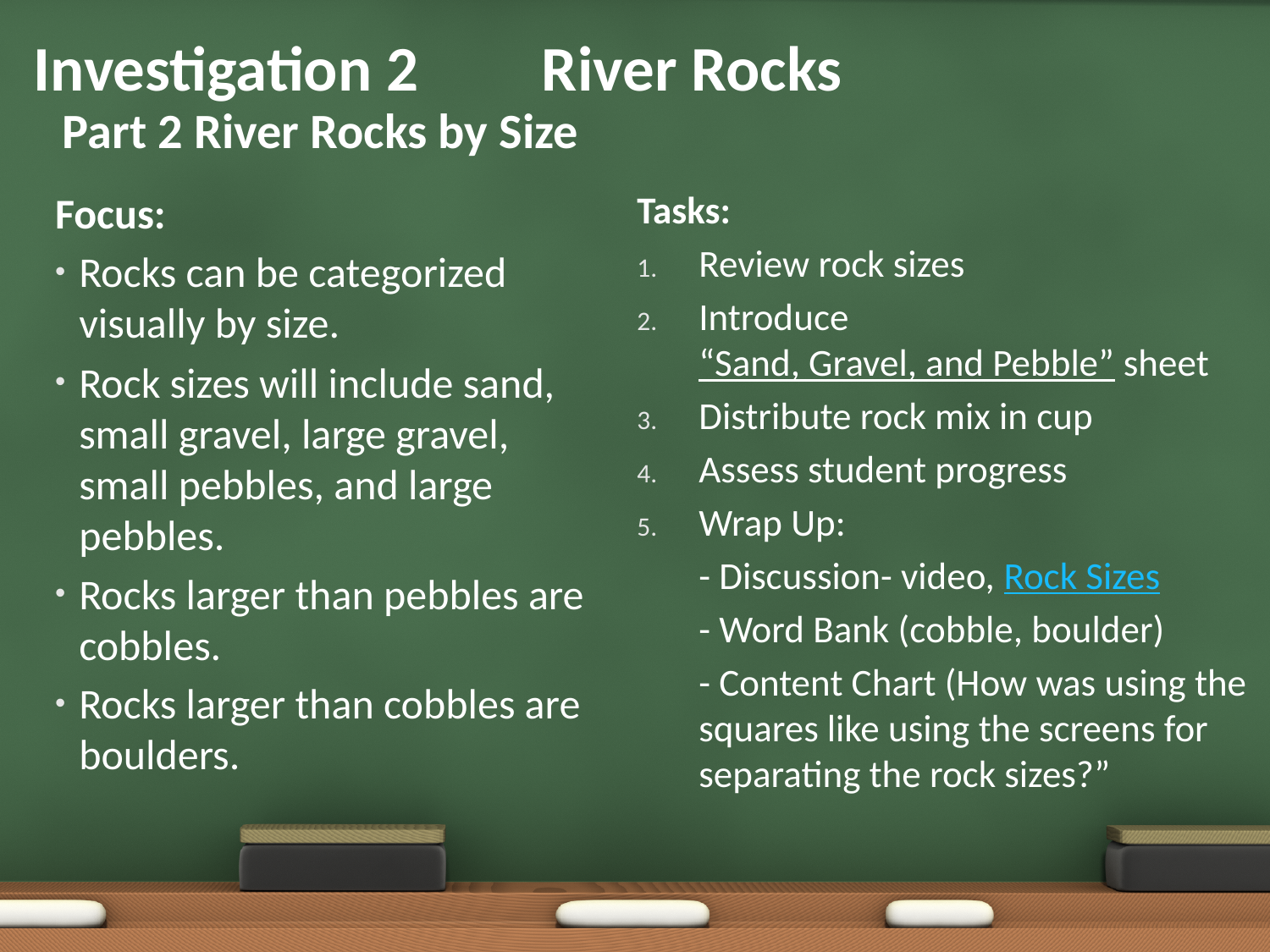

# Investigation 2	River Rocks
Part 2 River Rocks by Size
Focus:
Rocks can be categorized visually by size.
Rock sizes will include sand, small gravel, large gravel, small pebbles, and large pebbles.
Rocks larger than pebbles are cobbles.
Rocks larger than cobbles are boulders.
Tasks:
Review rock sizes
Introduce “Sand, Gravel, and Pebble” sheet
Distribute rock mix in cup
Assess student progress
Wrap Up:
	- Discussion- video, Rock Sizes
	- Word Bank (cobble, boulder)
	- Content Chart (How was using the squares like using the screens for separating the rock sizes?”